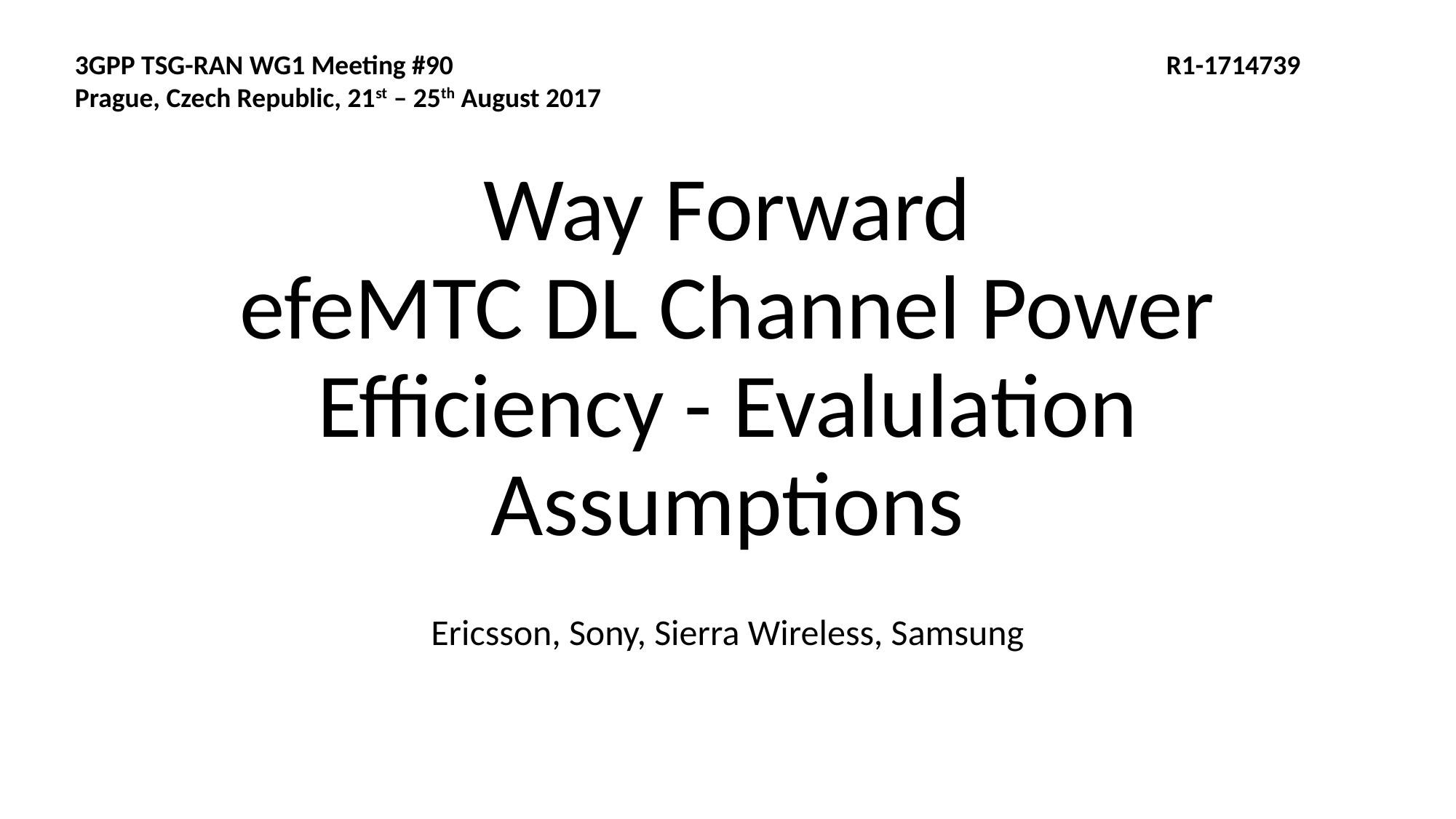

3GPP TSG-RAN WG1 Meeting #90							R1-1714739
Prague, Czech Republic, 21st – 25th August 2017
# Way Forward efeMTC DL Channel Power Efficiency - Evalulation Assumptions
Ericsson, Sony, Sierra Wireless, Samsung